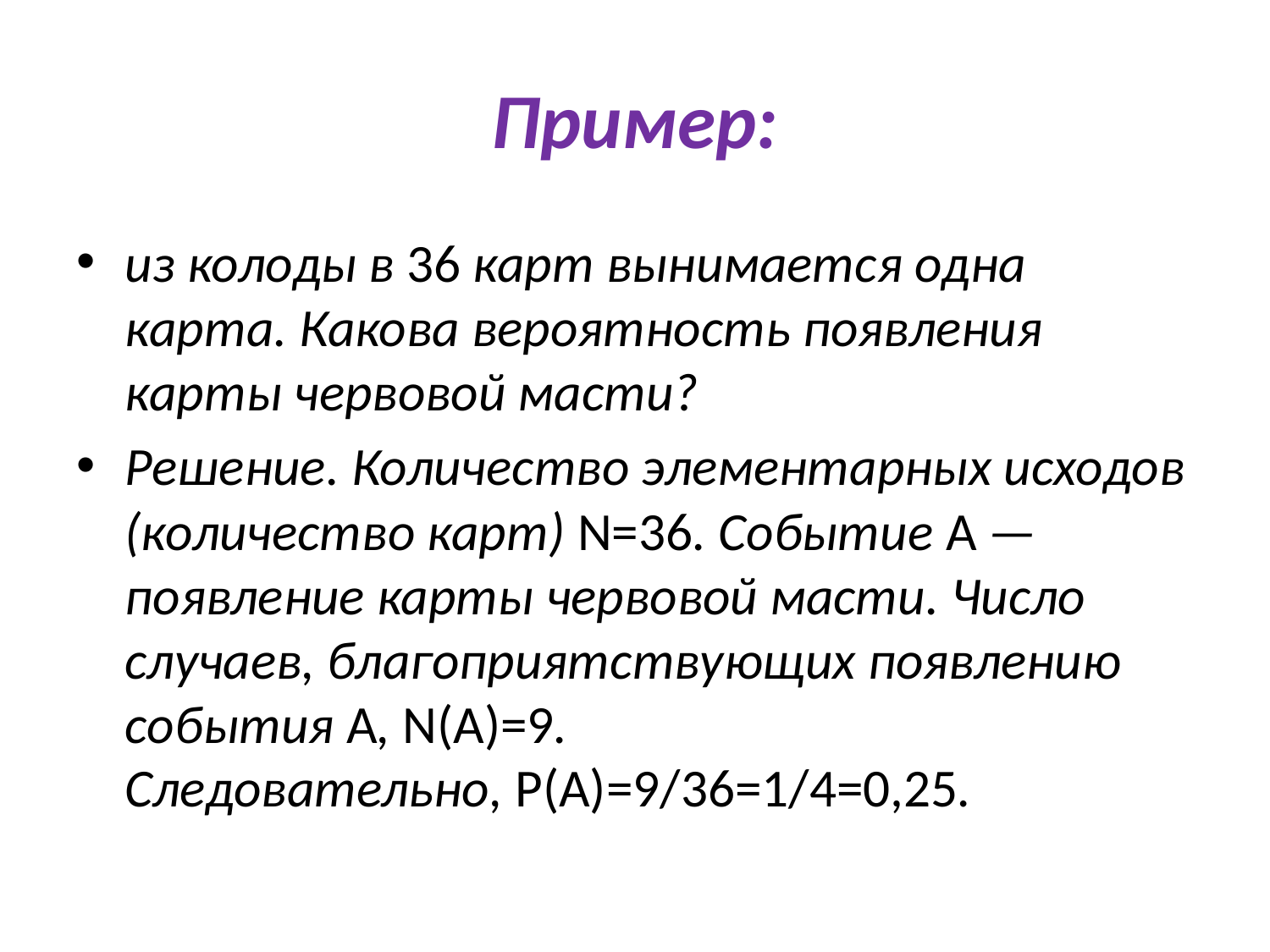

# Пример:
из колоды в 36 карт вынимается одна карта. Какова вероятность появления карты червовой масти?
Решение. Количество элементарных исходов (количество карт) N=36. Событие A — появление карты червовой масти. Число случаев, благоприятствующих появлению события A, N(A)=9. Следовательно, P(A)=9/36=1/4=0,25.